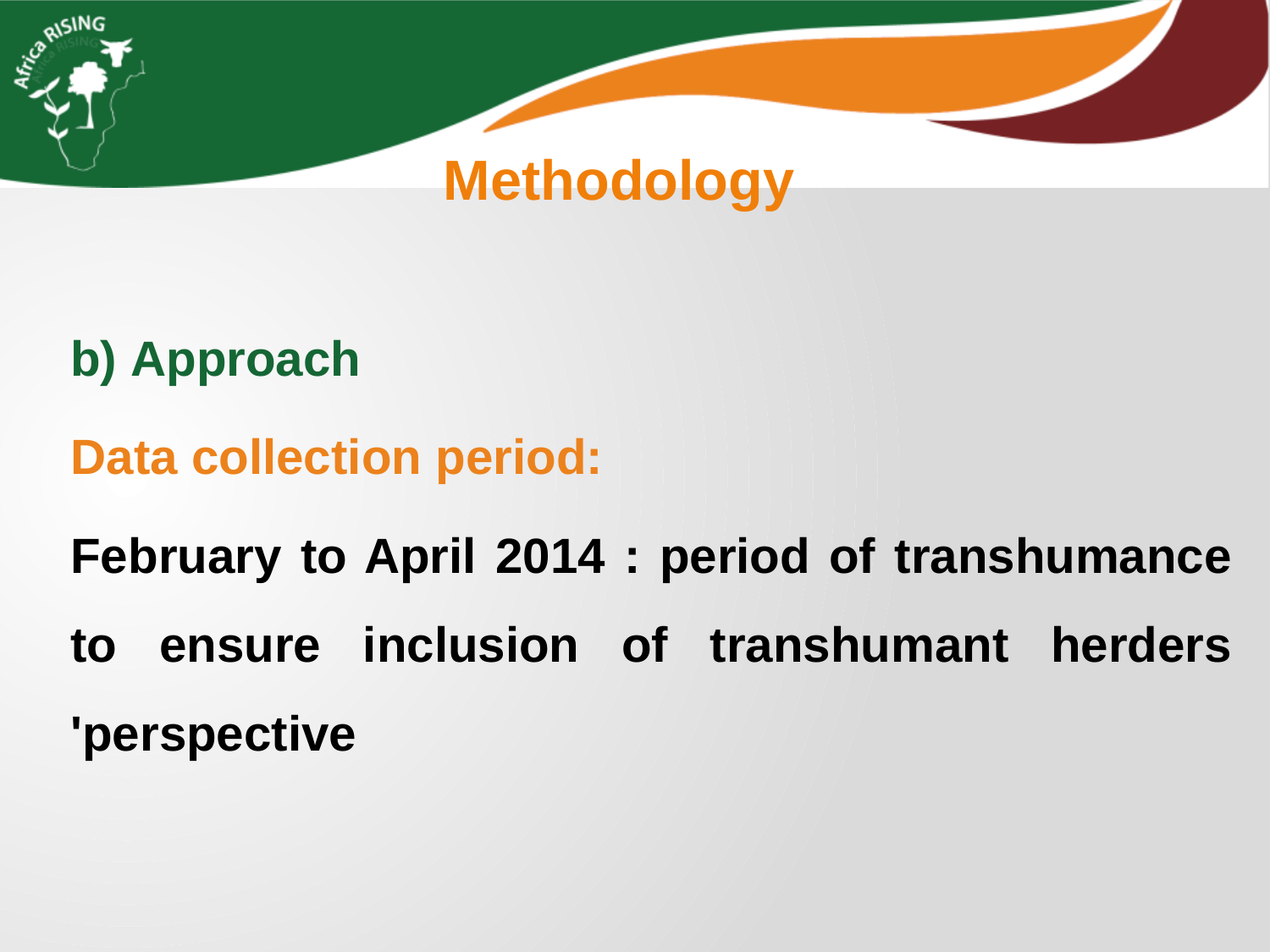

Methodology
b) Approach
Data collection period:
February to April 2014 : period of transhumance to ensure inclusion of transhumant herders 'perspective